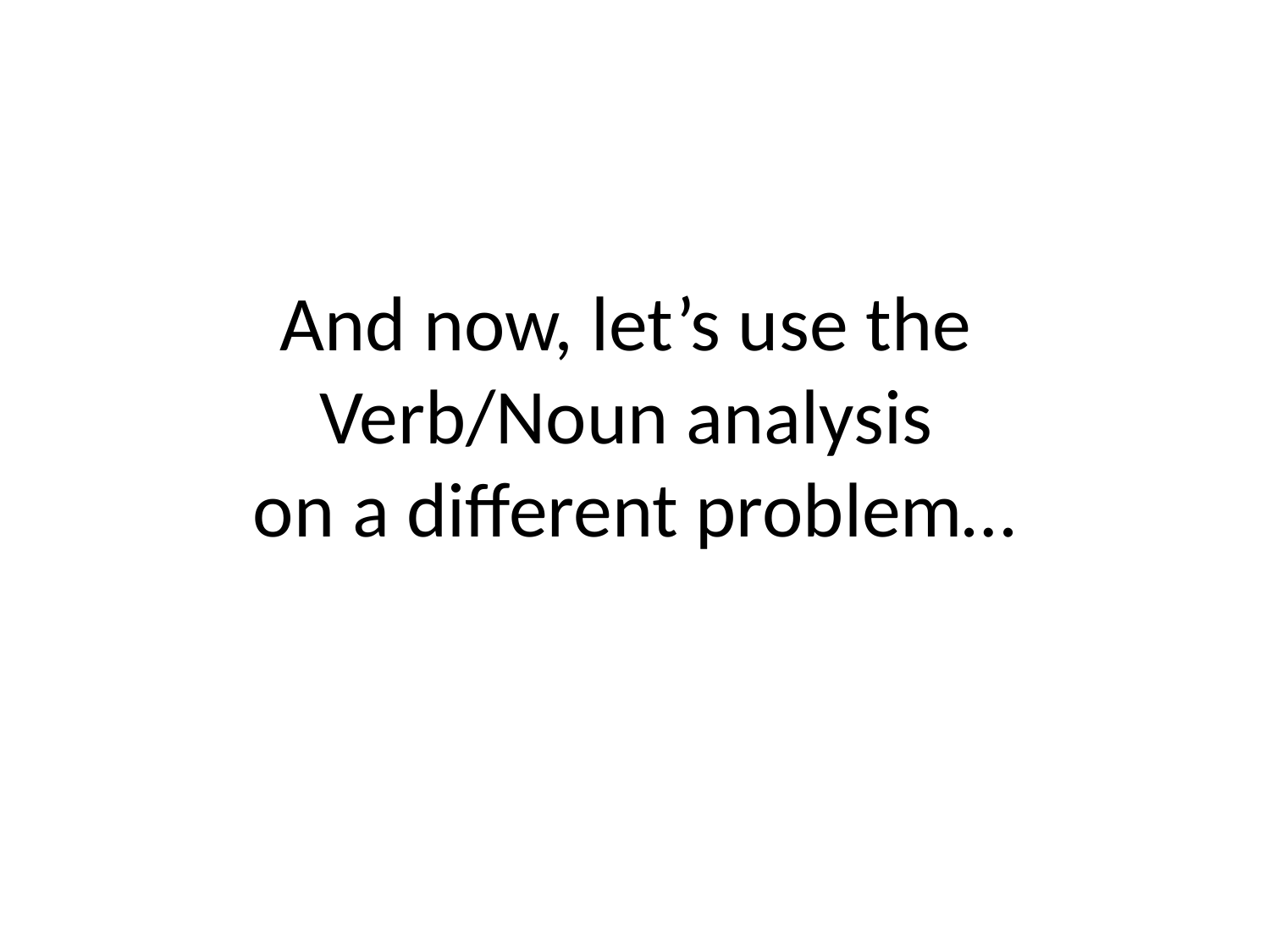

# And now, let’s use the Verb/Noun analysis on a different problem…